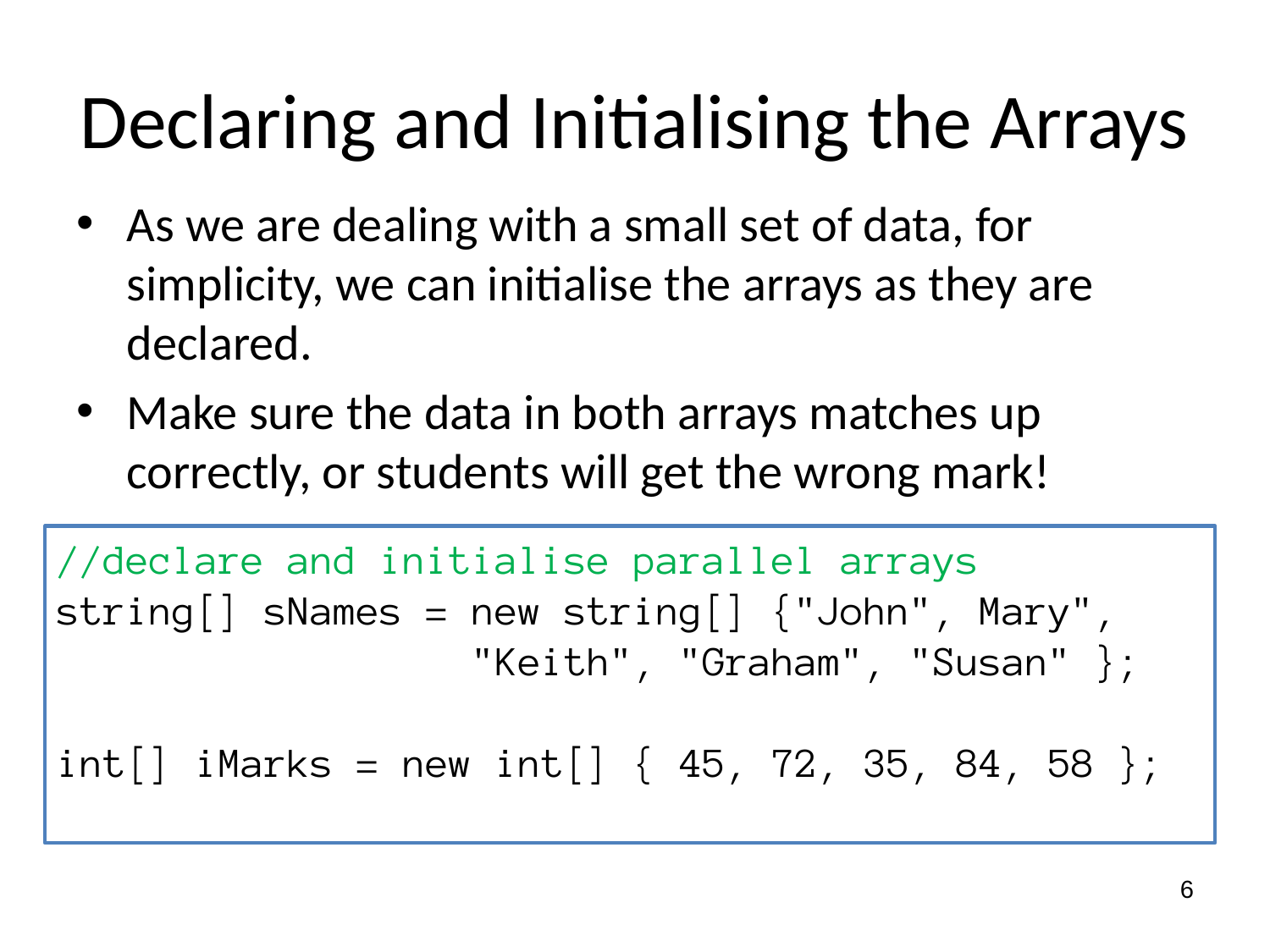

# Declaring and Initialising the Arrays
As we are dealing with a small set of data, for simplicity, we can initialise the arrays as they are declared.
Make sure the data in both arrays matches up correctly, or students will get the wrong mark!
//declare and initialise parallel arrays
string[] sNames = new string[] {"John", Mary",
                  "Keith", "Graham", "Susan" };

int[] iMarks = new int[] { 45, 72, 35, 84, 58 };

6